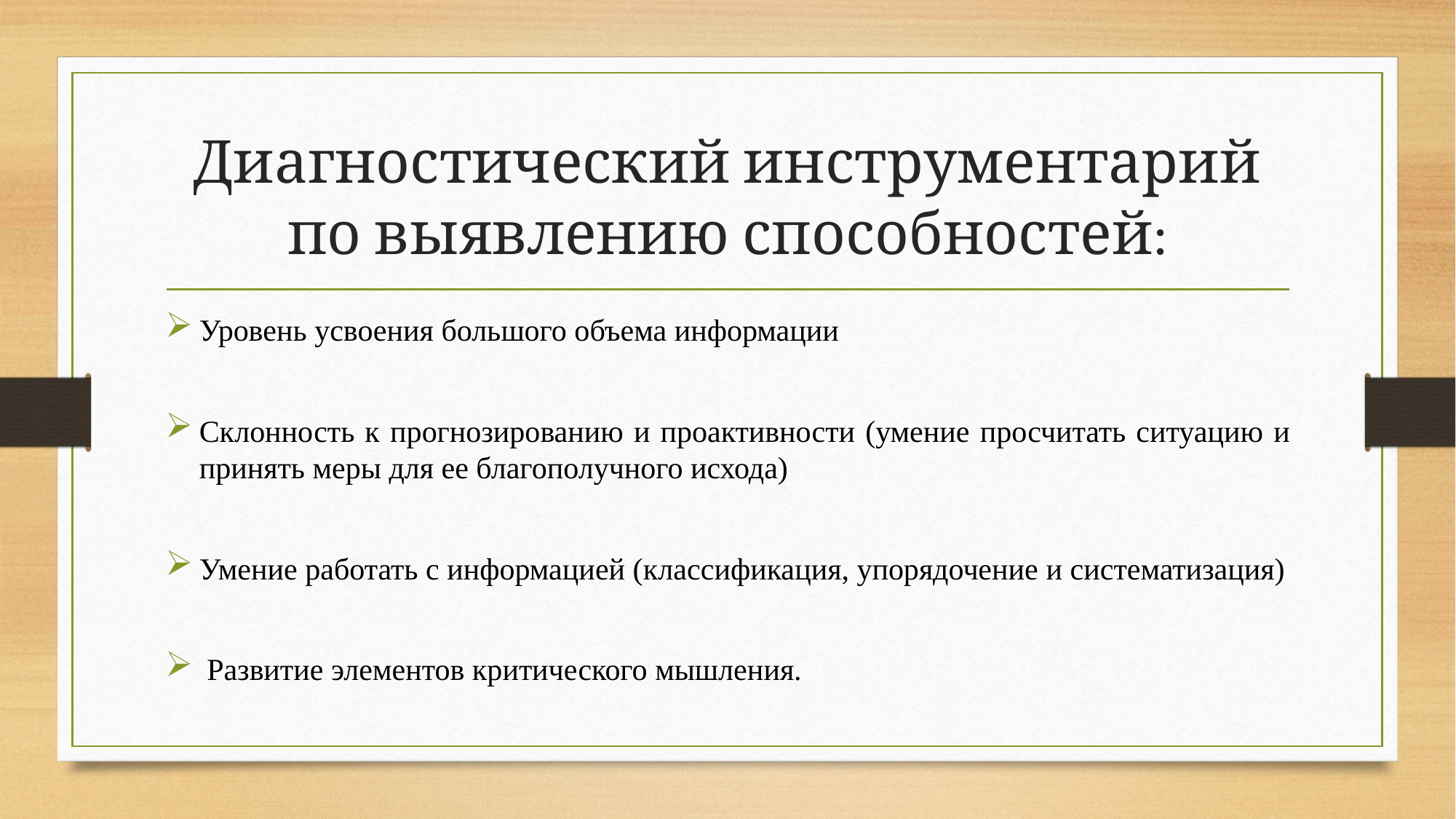

# Диагностический инструментарий по выявлению способностей:
Уровень усвоения большого объема информации

Склонность к прогнозированию и проактивности (умение просчитать ситуацию и принять меры для ее благополучного исхода)

Умение работать с информацией (классификация, упорядочение и систематизация)

 Развитие элементов критического мышления.